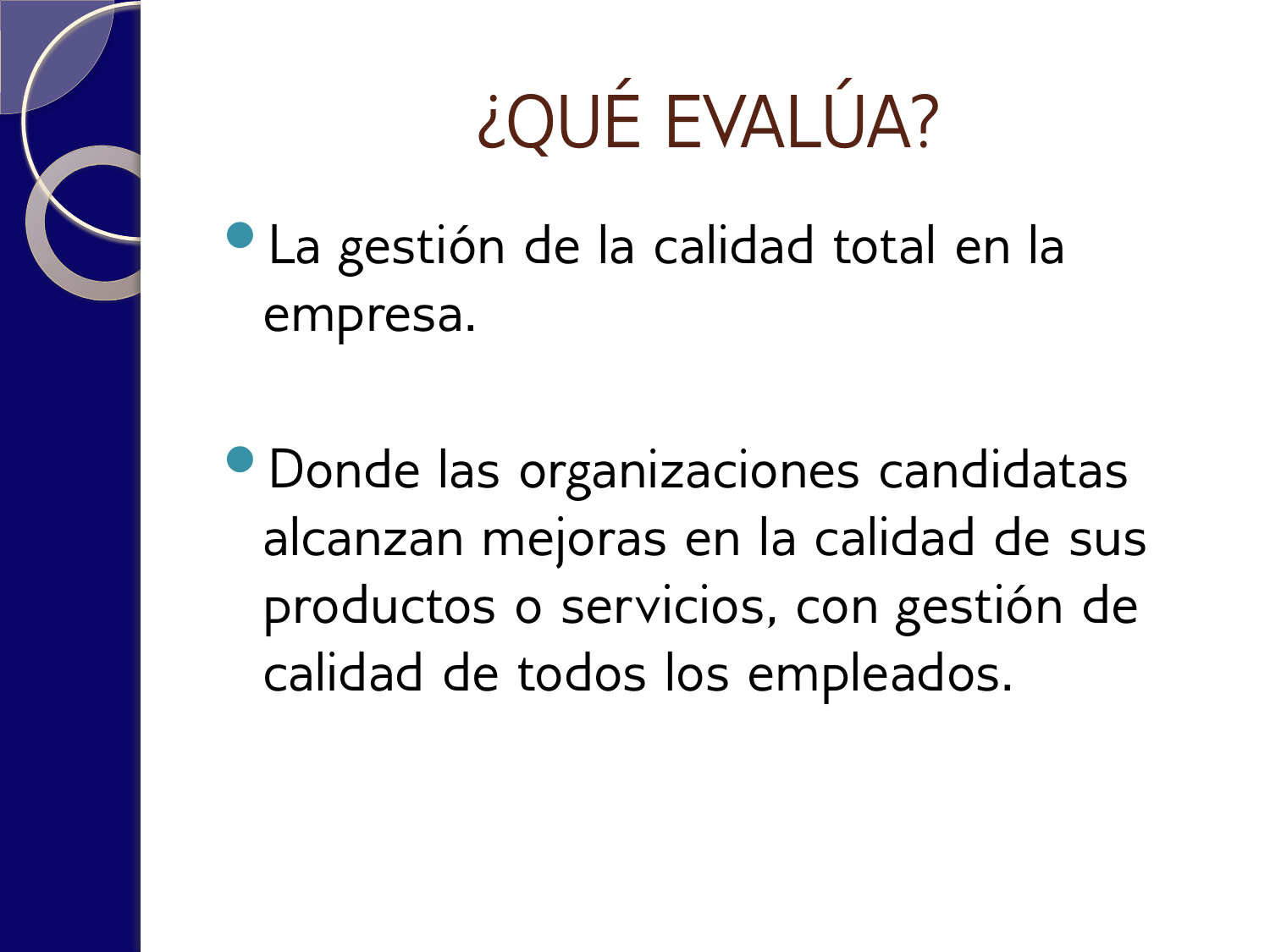

# ¿QUÉ EVALÚA?
La gestión de la calidad total en la empresa.

Donde las organizaciones candidatas alcanzan mejoras en la calidad de sus productos o servicios, con gestión de calidad de todos los empleados.